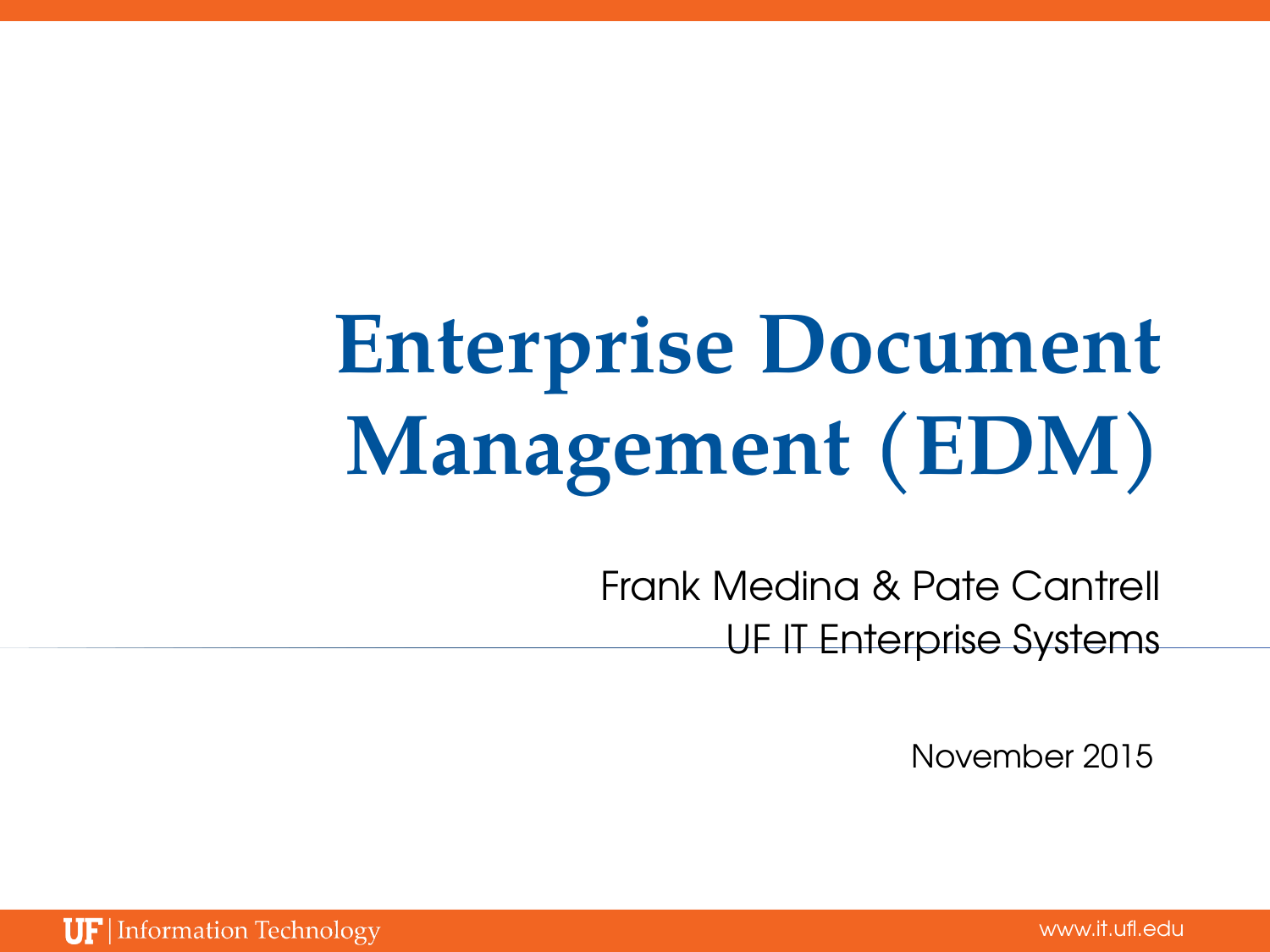

# Enterprise Document Management (EDM)

Frank Medina & Pate Cantrell
UF IT Enterprise Systems

November 2015